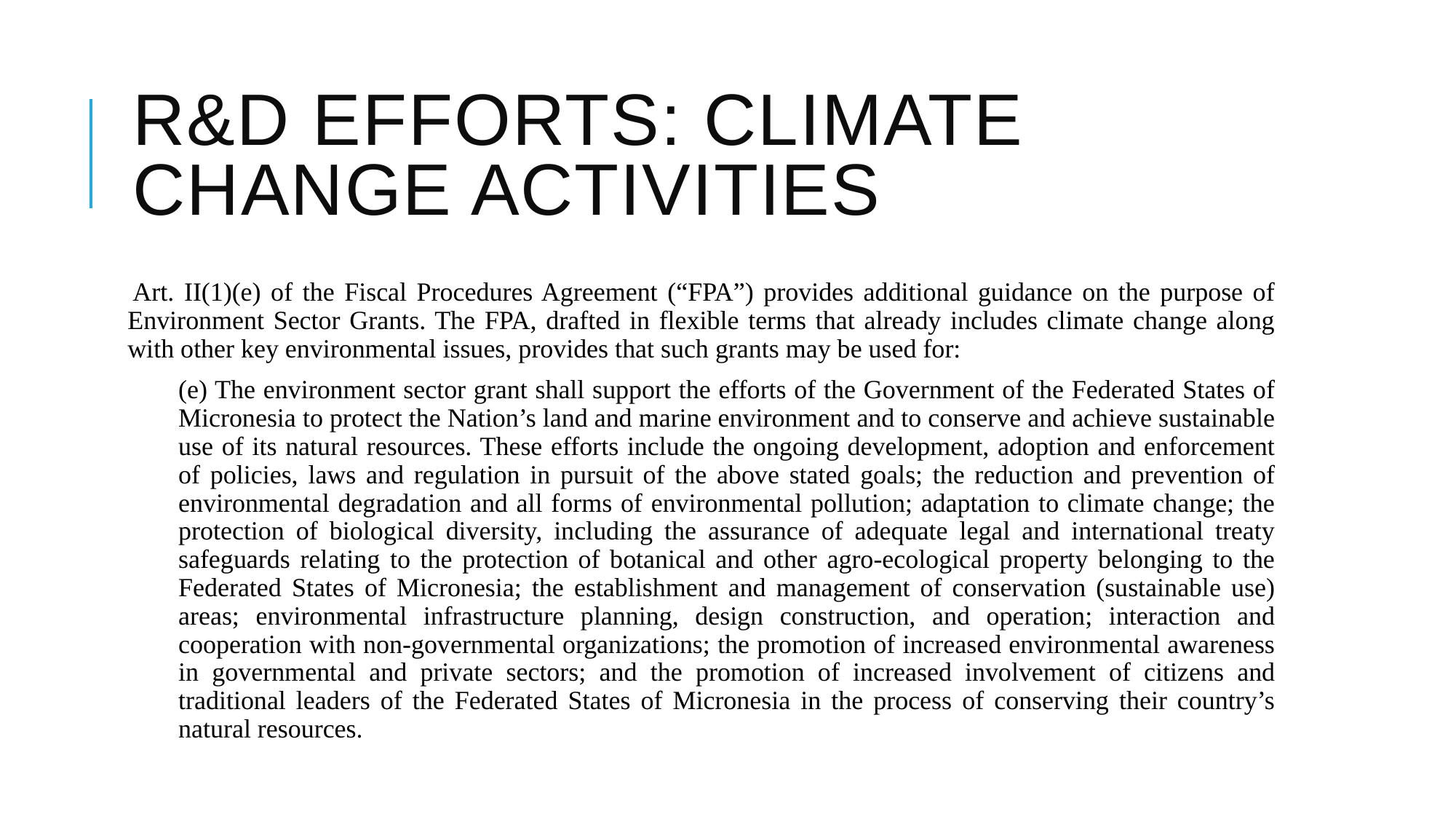

# R&D efforts: climate change activities
Art. II(1)(e) of the Fiscal Procedures Agreement (“FPA”) provides additional guidance on the purpose of Environment Sector Grants. The FPA, drafted in flexible terms that already includes climate change along with other key environmental issues, provides that such grants may be used for:
(e) The environment sector grant shall support the efforts of the Government of the Federated States of Micronesia to protect the Nation’s land and marine environment and to conserve and achieve sustainable use of its natural resources. These efforts include the ongoing development, adoption and enforcement of policies, laws and regulation in pursuit of the above stated goals; the reduction and prevention of environmental degradation and all forms of environmental pollution; adaptation to climate change; the protection of biological diversity, including the assurance of adequate legal and international treaty safeguards relating to the protection of botanical and other agro-ecological property belonging to the Federated States of Micronesia; the establishment and management of conservation (sustainable use) areas; environmental infrastructure planning, design construction, and operation; interaction and cooperation with non-governmental organizations; the promotion of increased environmental awareness in governmental and private sectors; and the promotion of increased involvement of citizens and traditional leaders of the Federated States of Micronesia in the process of conserving their country’s natural resources.